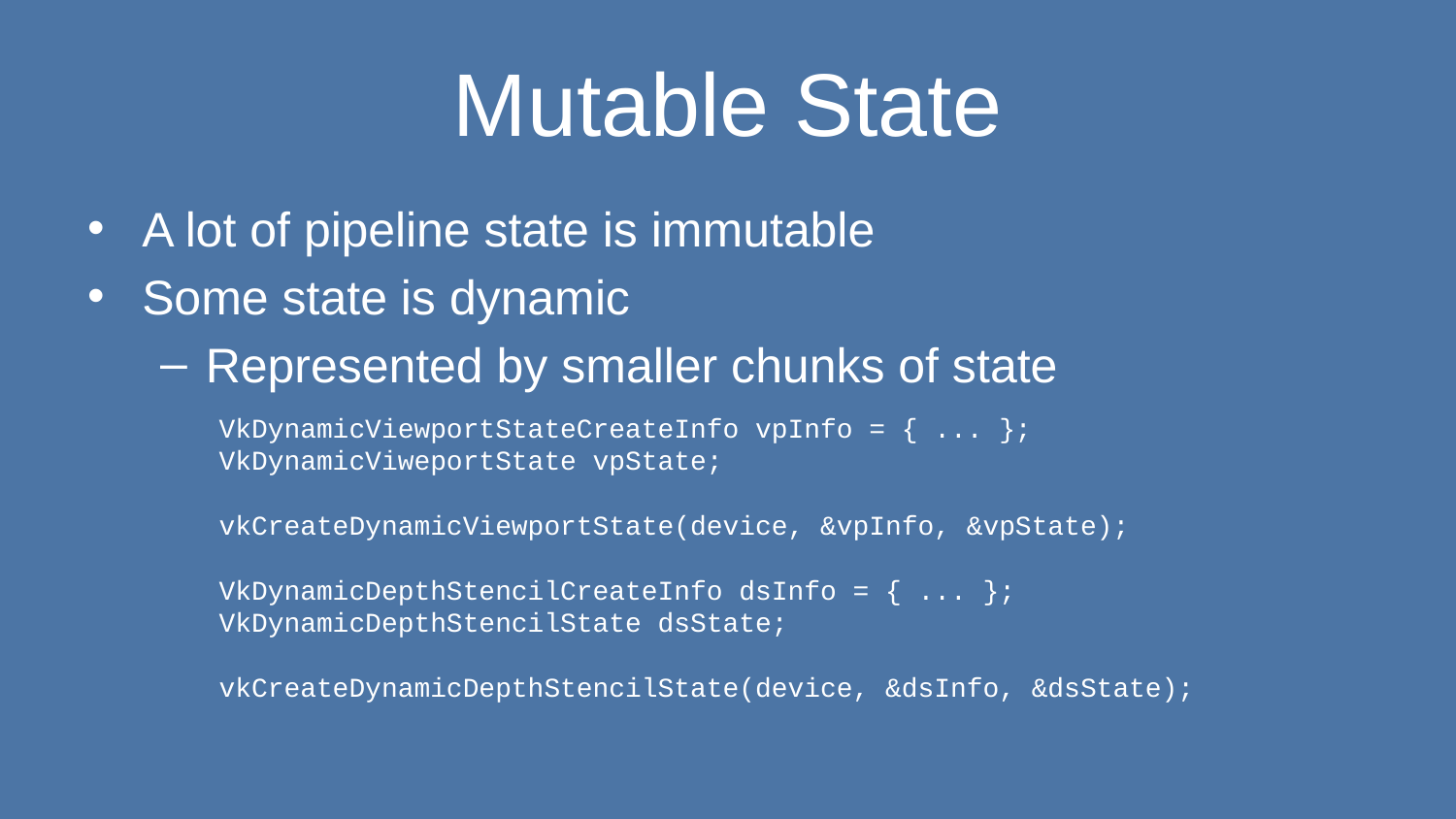

# Mutable State
A lot of pipeline state is immutable
Some state is dynamic
Represented by smaller chunks of state
VkDynamicViewportStateCreateInfo vpInfo = { ... };
VkDynamicViweportState vpState;

vkCreateDynamicViewportState(device, &vpInfo, &vpState);

VkDynamicDepthStencilCreateInfo dsInfo = { ... };
VkDynamicDepthStencilState dsState;

vkCreateDynamicDepthStencilState(device, &dsInfo, &dsState);